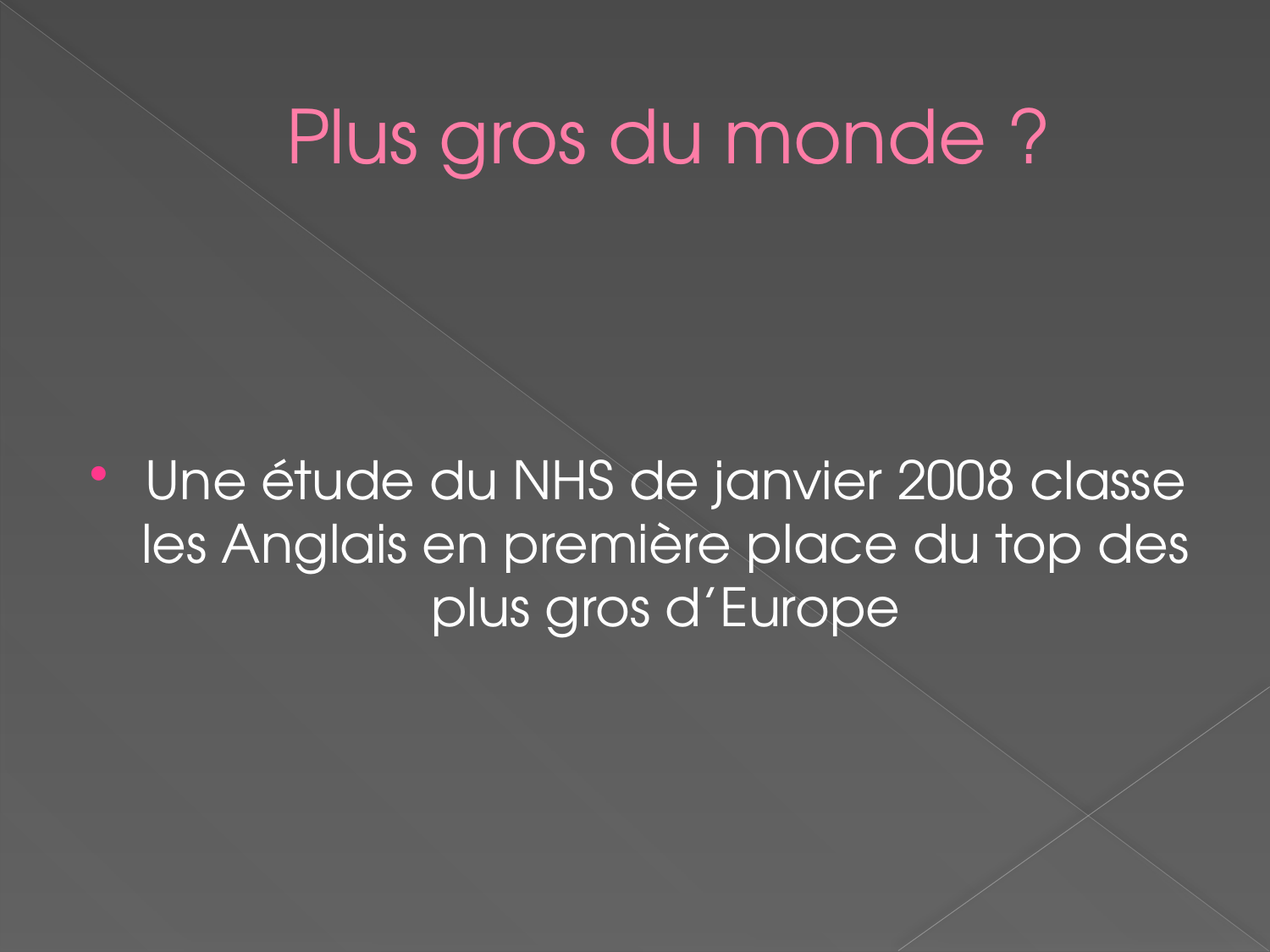

# Plus gros du monde ?
Une étude du NHS de janvier 2008 classe les Anglais en première place du top des plus gros d’Europe